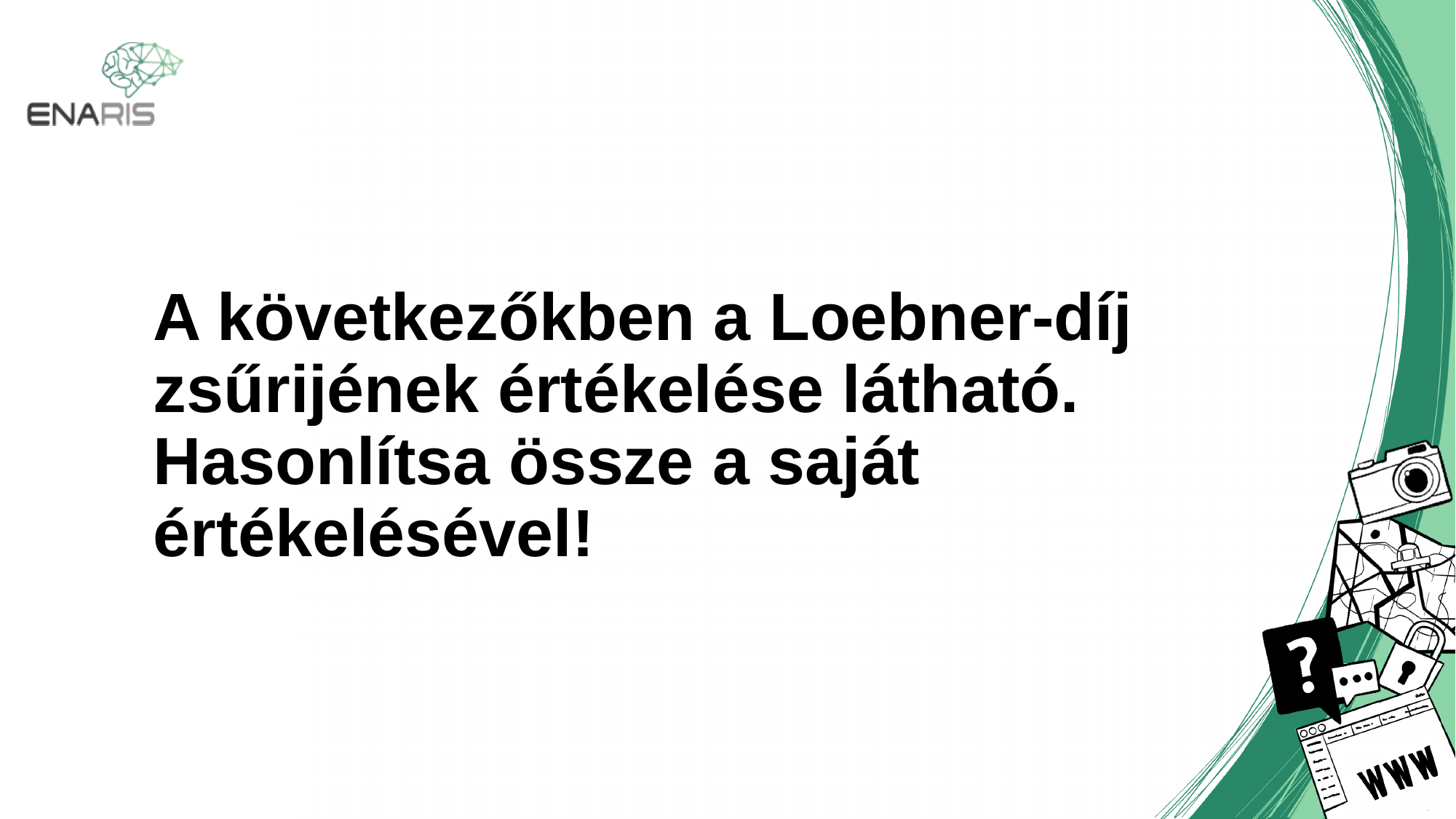

# A következőkben a Loebner-díj zsűrijének értékelése látható. Hasonlítsa össze a saját értékelésével!